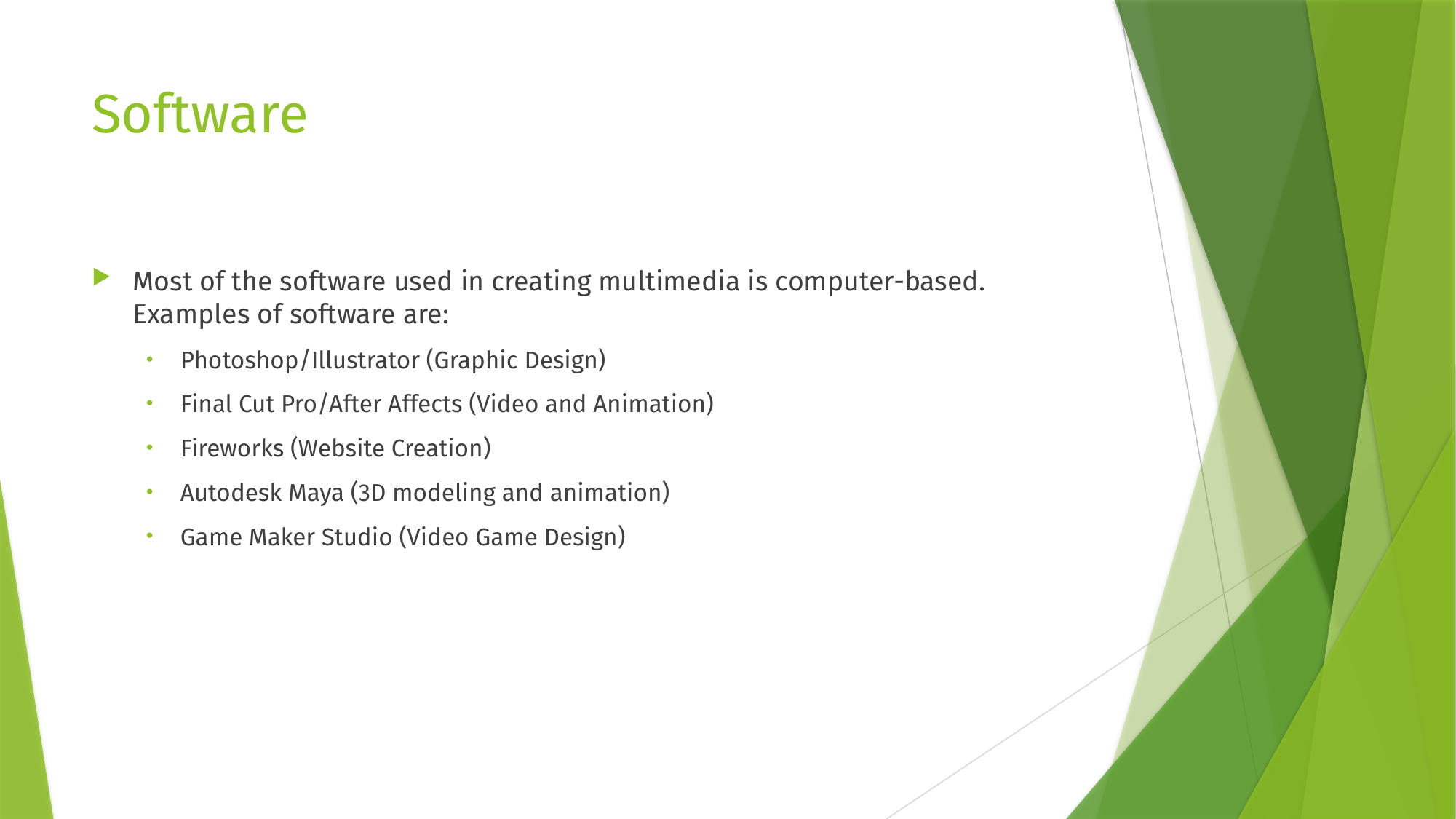

# Software
Most of the software used in creating multimedia is computer-based. Examples of software are:
Photoshop/Illustrator (Graphic Design)
Final Cut Pro/After Affects (Video and Animation)
Fireworks (Website Creation)
Autodesk Maya (3D modeling and animation)
Game Maker Studio (Video Game Design)